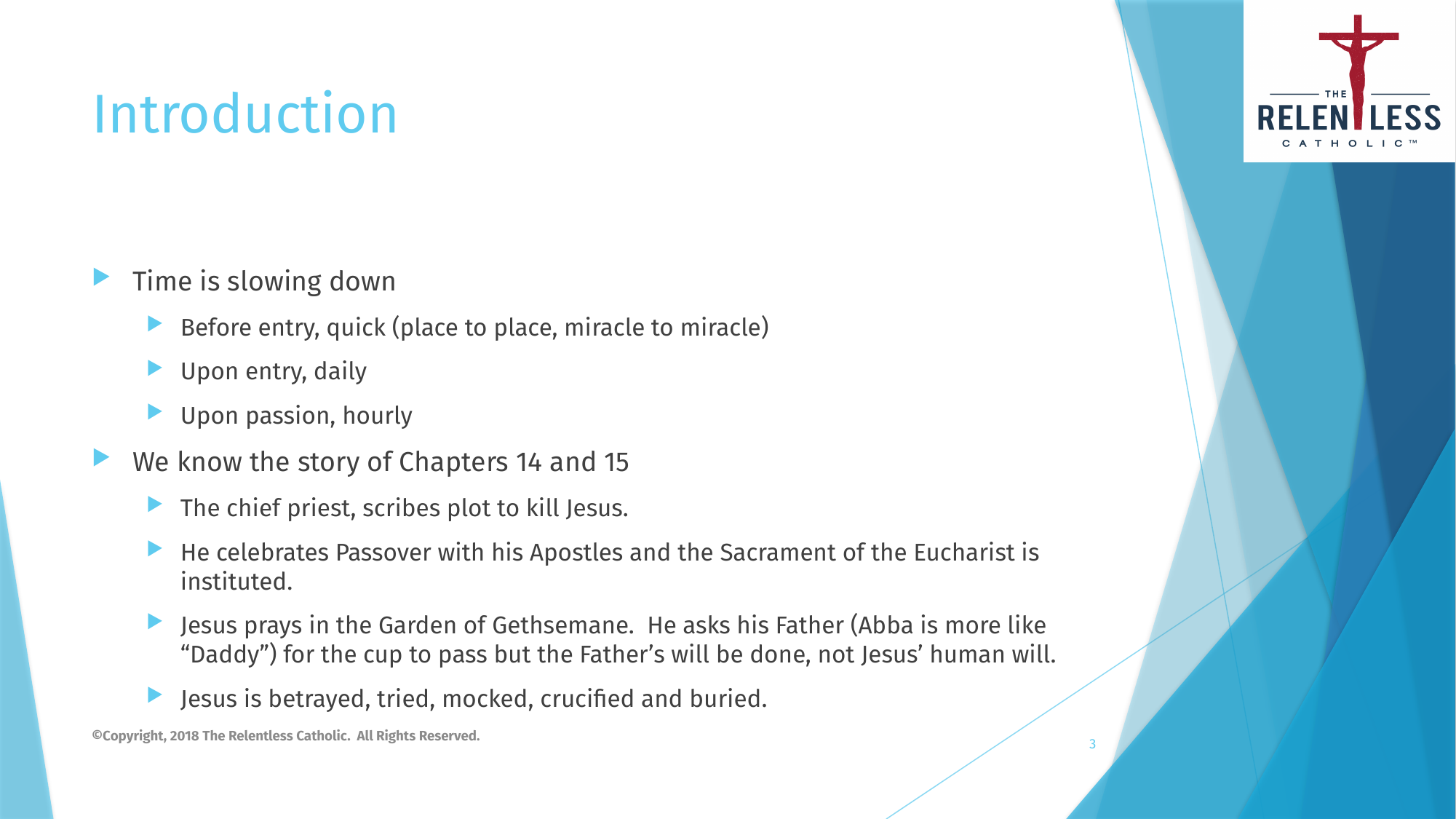

# Introduction
Time is slowing down
Before entry, quick (place to place, miracle to miracle)
Upon entry, daily
Upon passion, hourly
We know the story of Chapters 14 and 15
The chief priest, scribes plot to kill Jesus.
He celebrates Passover with his Apostles and the Sacrament of the Eucharist is instituted.
Jesus prays in the Garden of Gethsemane.  He asks his Father (Abba is more like “Daddy”) for the cup to pass but the Father’s will be done, not Jesus’ human will.
Jesus is betrayed, tried, mocked, crucified and buried.
©Copyright, 2018 The Relentless Catholic.  All Rights Reserved.

3